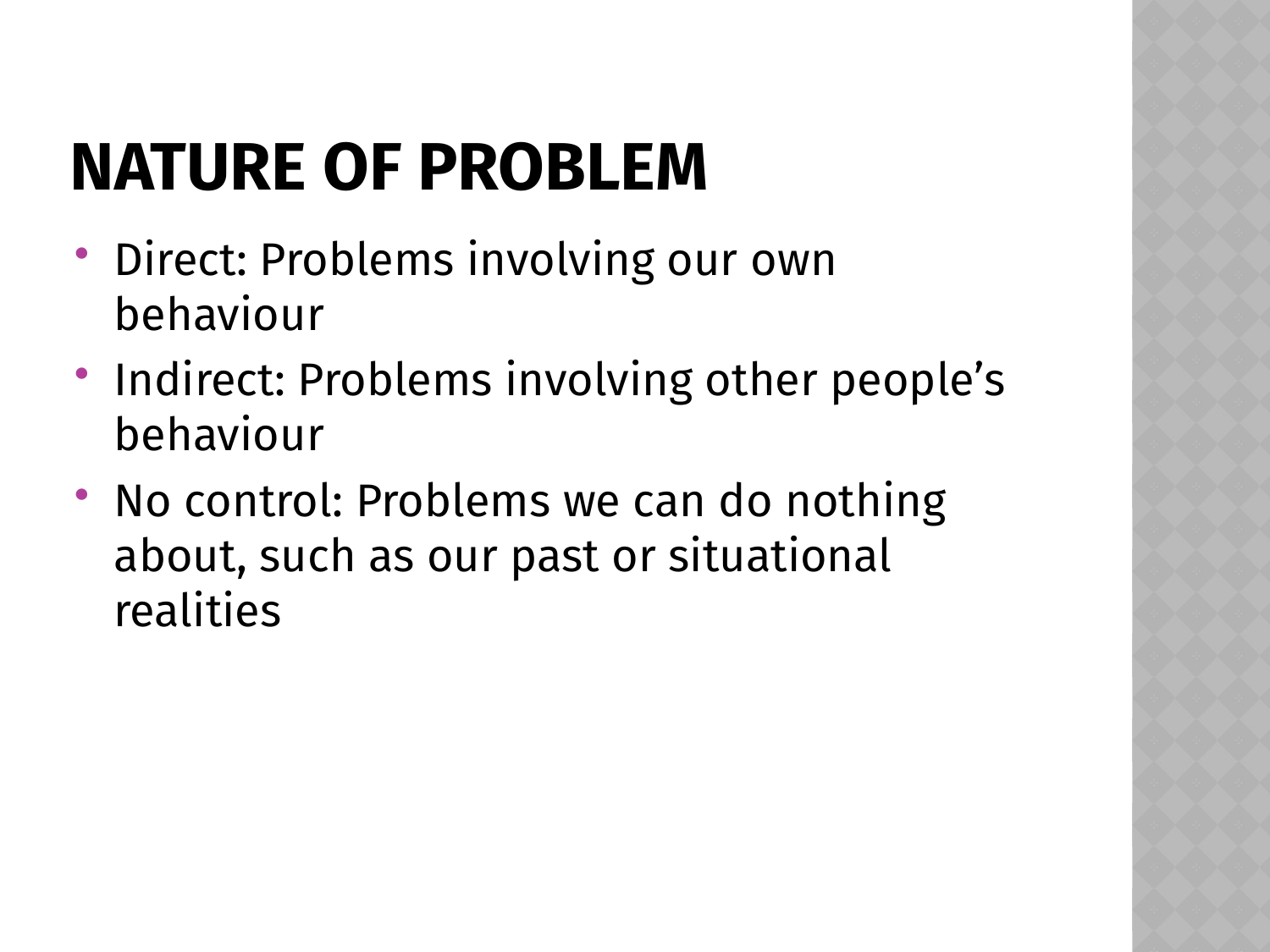

# Nature of problem
Direct: Problems involving our own behaviour
Indirect: Problems involving other people’s behaviour
No control: Problems we can do nothing about, such as our past or situational realities